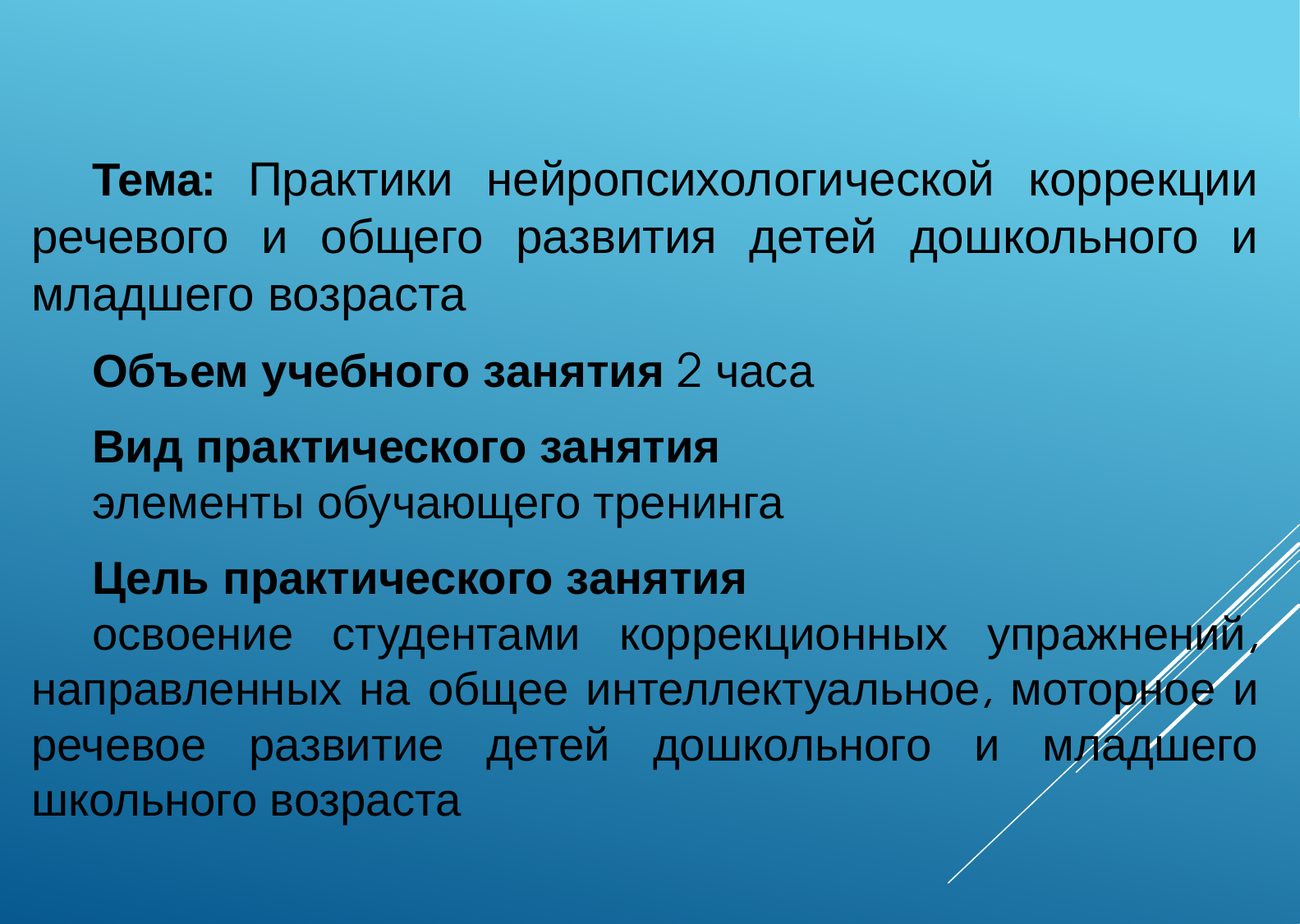

Тема: Практики нейропсихологической коррекции речевого и общего развития детей дошкольного и младшего возраста

Объем учебного занятия 2 часа

Вид практического занятия
элементы обучающего тренинга

Цель практического занятия
освоение студентами коррекционных упражнений, направленных на общее интеллектуальное, моторное и речевое развитие детей дошкольного и младшего школьного возраста